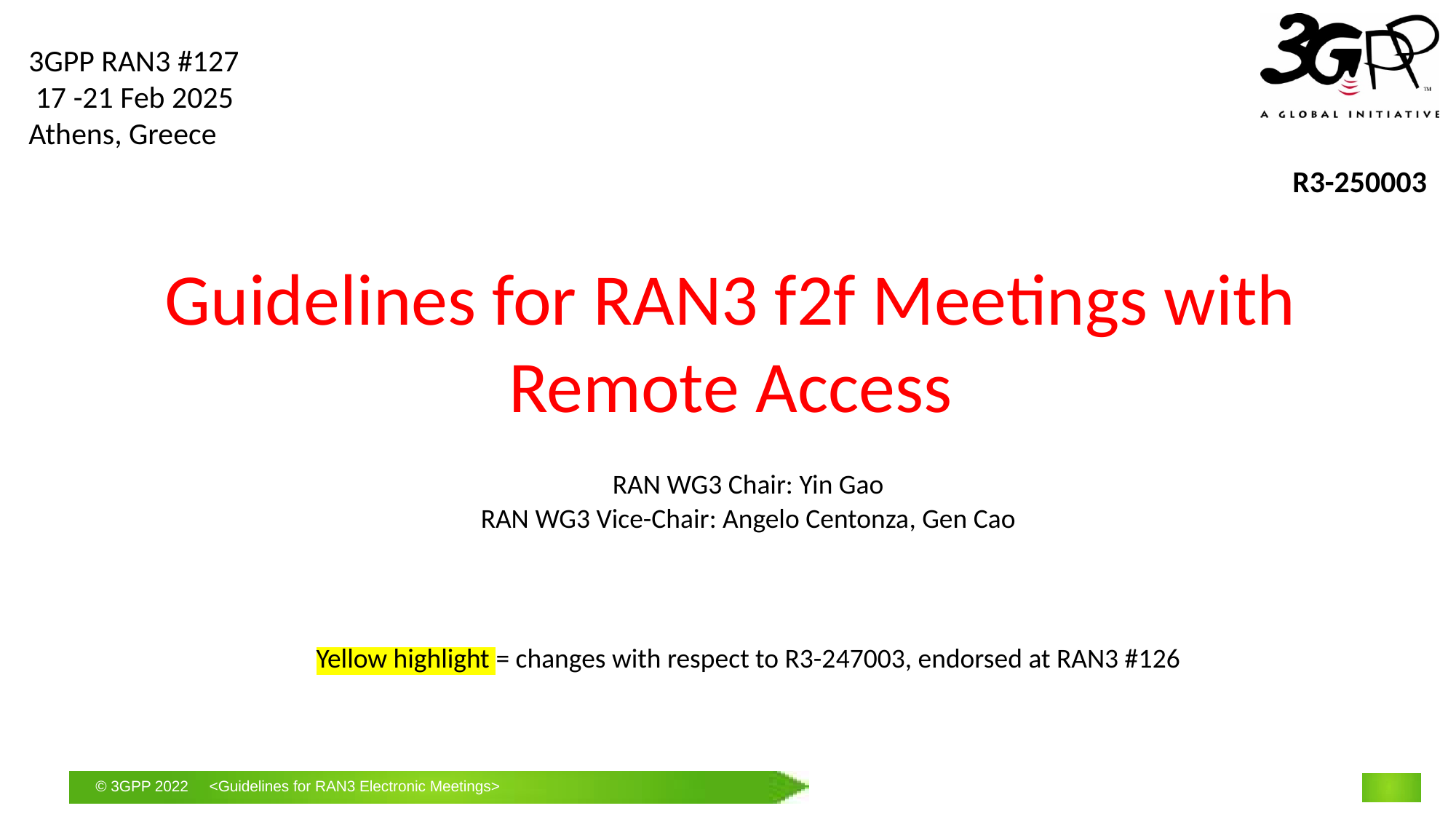

3GPP RAN3 #127
 17 -21 Feb 2025
Athens, Greece
R3-250003
# Guidelines for RAN3 f2f Meetings with Remote Access
RAN WG3 Chair: Yin Gao
RAN WG3 Vice-Chair: Angelo Centonza, Gen Cao

Yellow highlight = changes with respect to R3-247003, endorsed at RAN3 #126
1